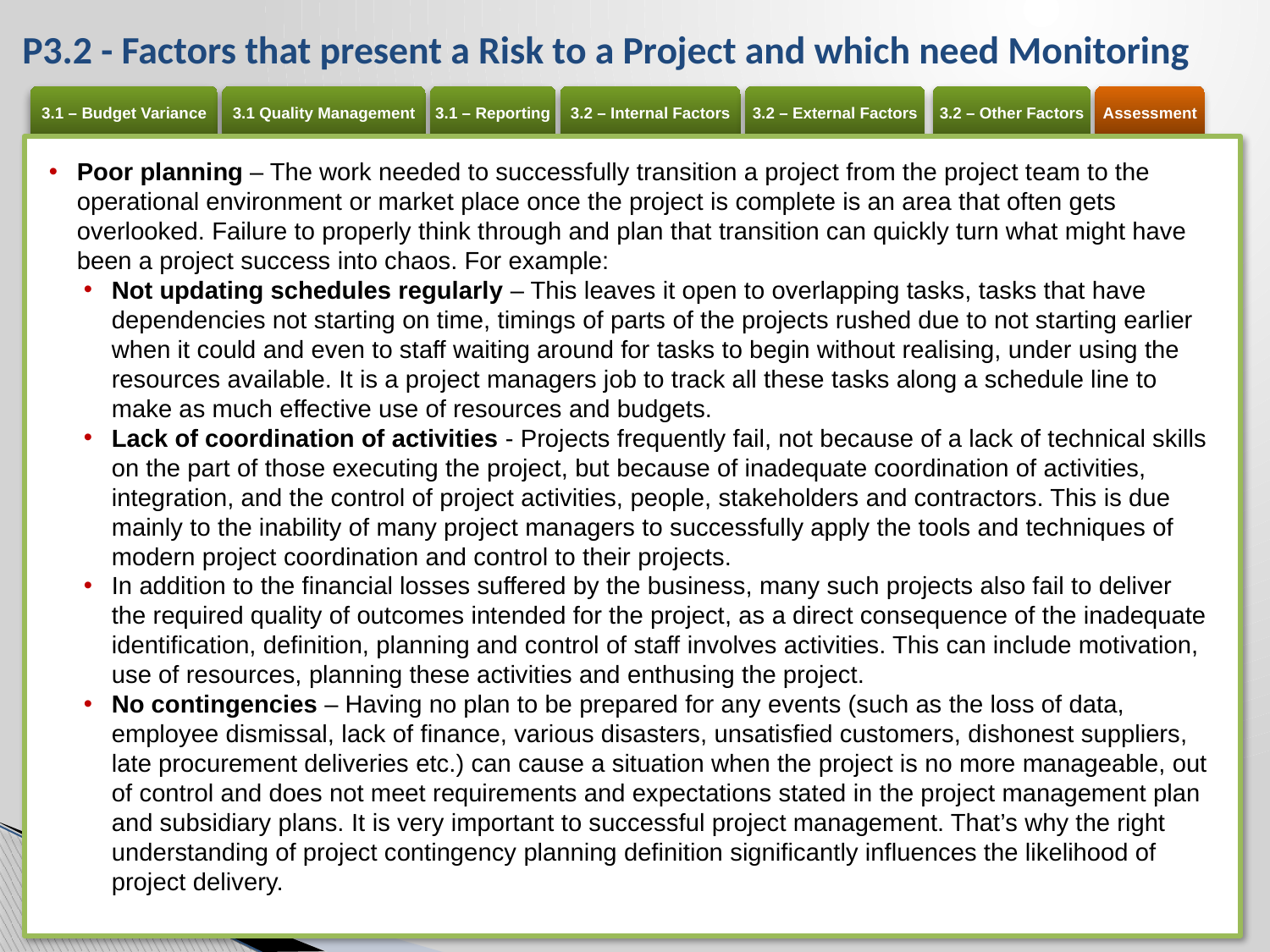

# P3.2 - Factors that present a Risk to a Project and which need Monitoring
Poor planning – The work needed to successfully transition a project from the project team to the operational environment or market place once the project is complete is an area that often gets overlooked. Failure to properly think through and plan that transition can quickly turn what might have been a project success into chaos. For example:
Not updating schedules regularly – This leaves it open to overlapping tasks, tasks that have dependencies not starting on time, timings of parts of the projects rushed due to not starting earlier when it could and even to staff waiting around for tasks to begin without realising, under using the resources available. It is a project managers job to track all these tasks along a schedule line to make as much effective use of resources and budgets.
Lack of coordination of activities - Projects frequently fail, not because of a lack of technical skills on the part of those executing the project, but because of inadequate coordination of activities, integration, and the control of project activities, people, stakeholders and contractors. This is due mainly to the inability of many project managers to successfully apply the tools and techniques of modern project coordination and control to their projects.
In addition to the financial losses suffered by the business, many such projects also fail to deliver the required quality of outcomes intended for the project, as a direct consequence of the inadequate identification, definition, planning and control of staff involves activities. This can include motivation, use of resources, planning these activities and enthusing the project.
No contingencies – Having no plan to be prepared for any events (such as the loss of data, employee dismissal, lack of finance, various disasters, unsatisfied customers, dishonest suppliers, late procurement deliveries etc.) can cause a situation when the project is no more manageable, out of control and does not meet requirements and expectations stated in the project management plan and subsidiary plans. It is very important to successful project management. That’s why the right understanding of project contingency planning definition significantly influences the likelihood of project delivery.